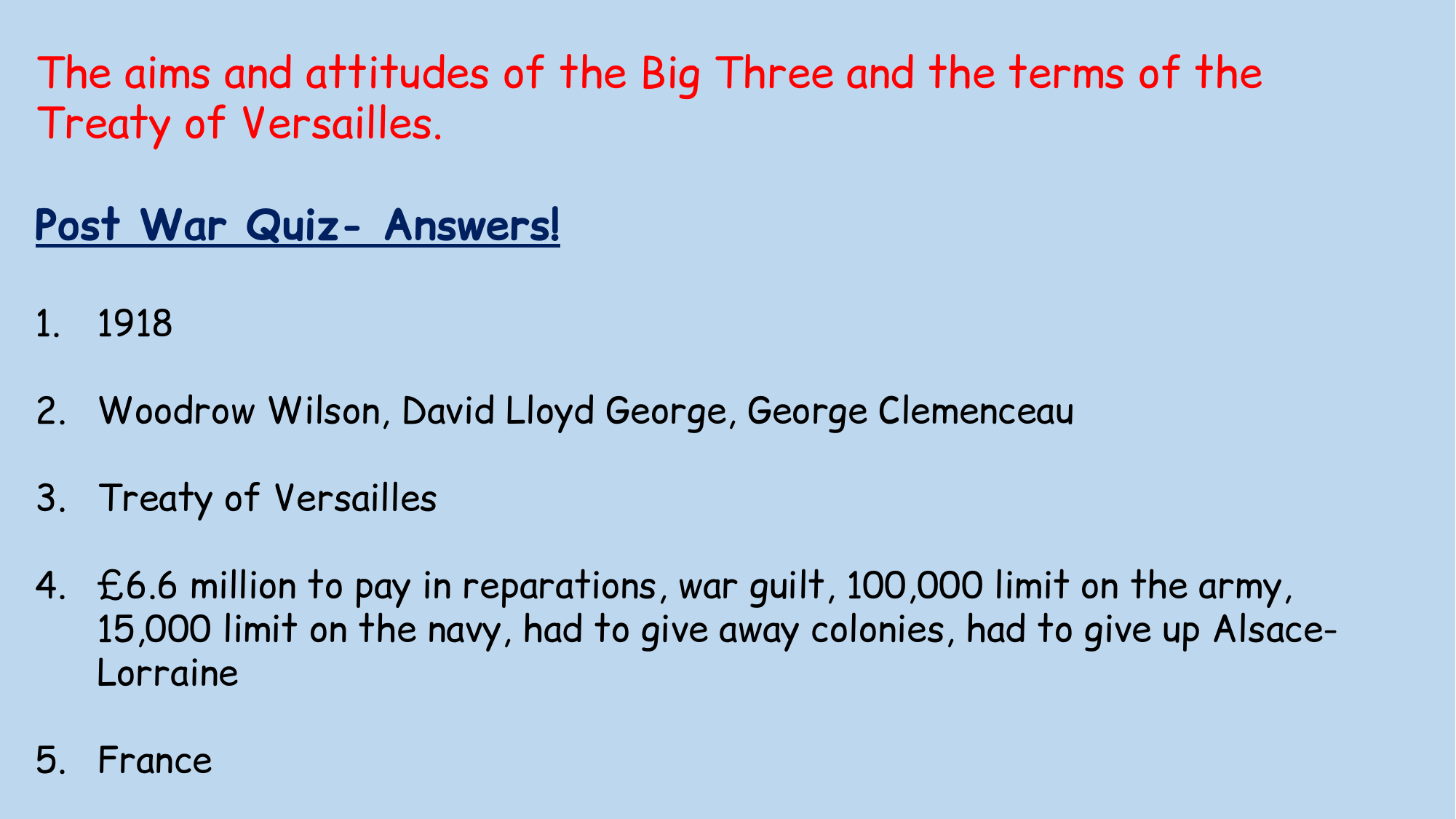

The aims and attitudes of the Big Three and the terms of the Treaty of Versailles.

Post War Quiz- Answers!

1918

Woodrow Wilson, David Lloyd George, George Clemenceau

Treaty of Versailles

£6.6 million to pay in reparations, war guilt, 100,000 limit on the army, 15,000 limit on the navy, had to give away colonies, had to give up Alsace-Lorraine

France